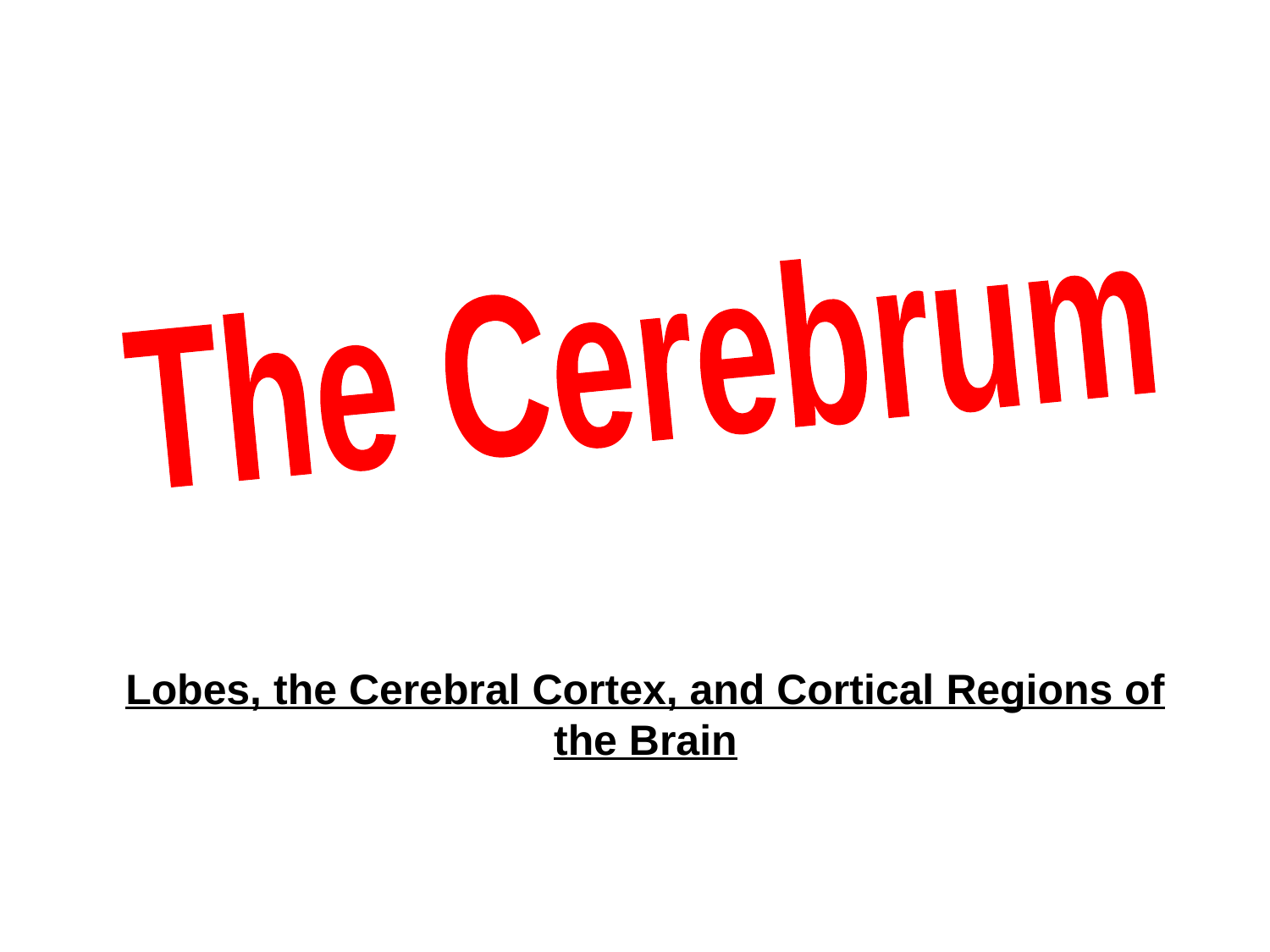

The Cerebrum
Lobes, the Cerebral Cortex, and Cortical Regions of the Brain